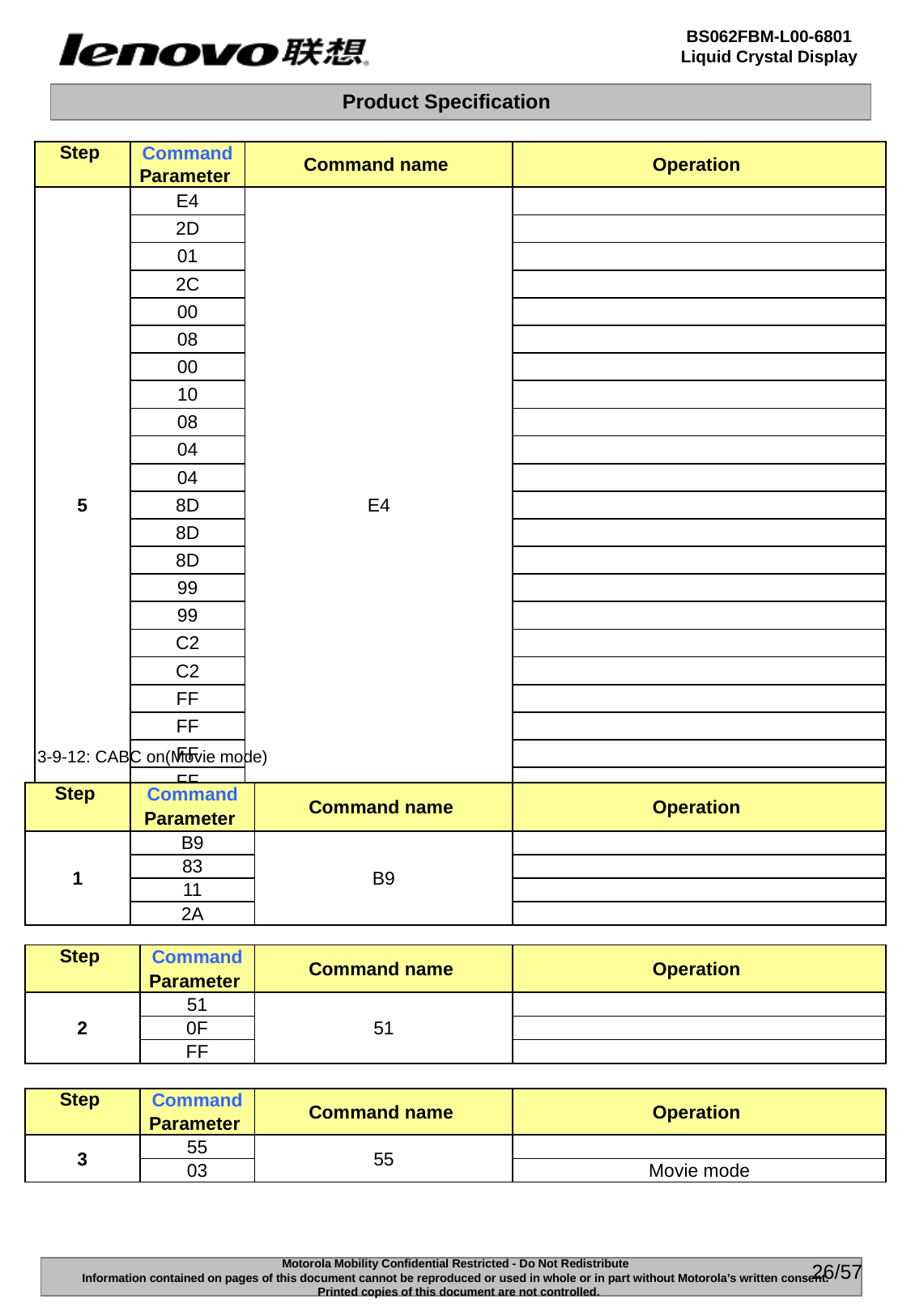

| Step | Command | Command name | Operation |
| --- | --- | --- | --- |
|  | Parameter |  |  |
| 5 | E4 | E4 |  |
|  | 2D |  |  |
|  | 01 |  |  |
|  | 2C |  |  |
|  | 00 |  |  |
|  | 08 |  |  |
|  | 00 |  |  |
|  | 10 |  |  |
|  | 08 |  |  |
|  | 04 |  |  |
|  | 04 |  |  |
|  | 8D |  |  |
|  | 8D |  |  |
|  | 8D |  |  |
|  | 99 |  |  |
|  | 99 |  |  |
|  | C2 |  |  |
|  | C2 |  |  |
|  | FF |  |  |
|  | FF |  |  |
|  | FF |  |  |
|  | FF |  |  |
|  | EF |  |  |
3-9-12: CABC on(Movie mode)
| Step | Command | Command name | Operation |
| --- | --- | --- | --- |
|  | Parameter |  |  |
| 1 | B9 | B9 |  |
|  | 83 |  |  |
|  | 11 |  |  |
|  | 2A |  |  |
| Step | Command | Command name | Operation |
| --- | --- | --- | --- |
|  | Parameter |  |  |
| 2 | 51 | 51 |  |
|  | 0F |  |  |
|  | FF |  |  |
| Step | Command | Command name | Operation |
| --- | --- | --- | --- |
|  | Parameter |  |  |
| 3 | 55 | 55 |  |
|  | 03 |  | Movie mode |
26/57